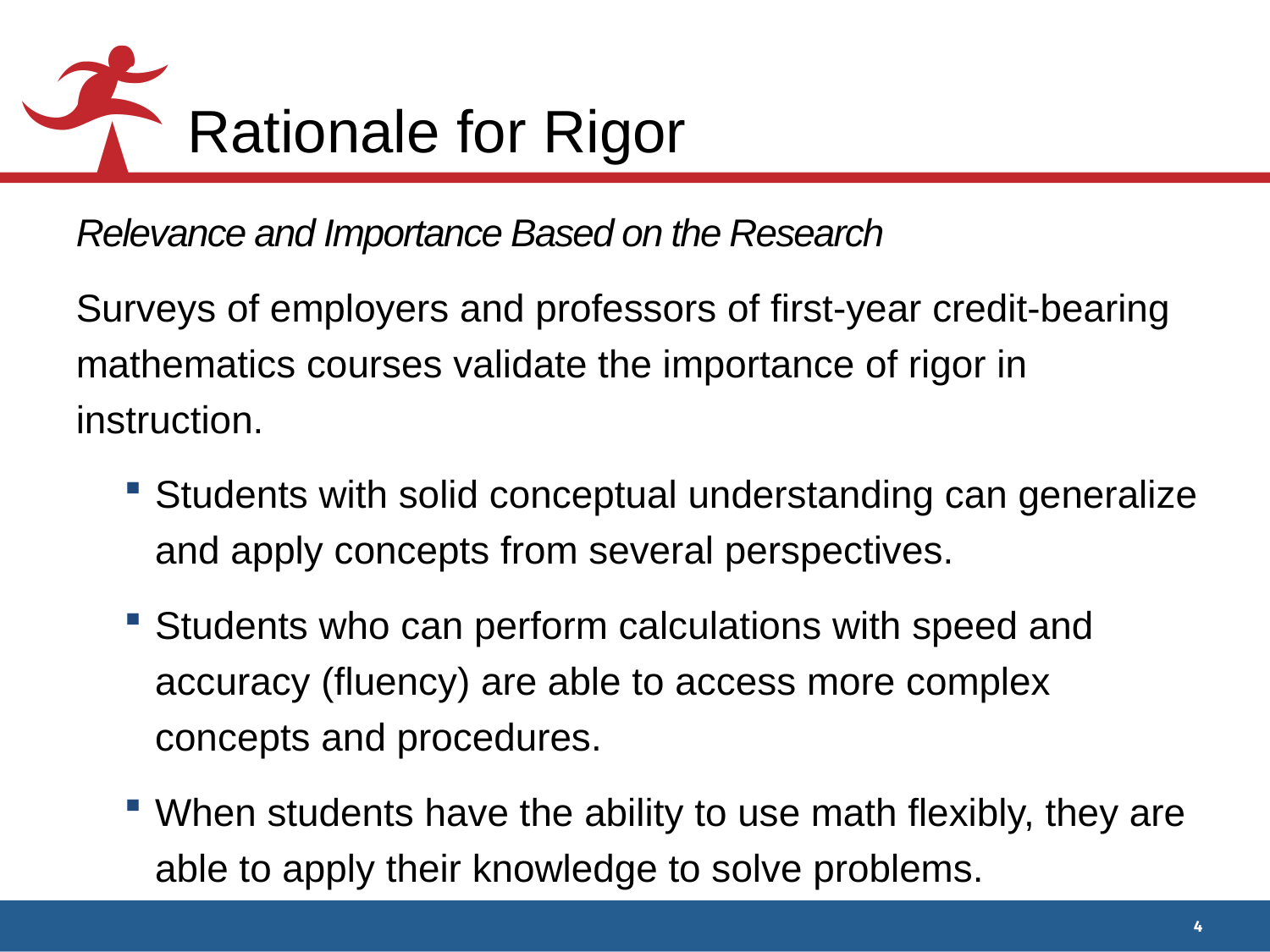

# Rationale for Rigor
Relevance and Importance Based on the Research
Surveys of employers and professors of first-year credit-bearing mathematics courses validate the importance of rigor in instruction.
Students with solid conceptual understanding can generalize and apply concepts from several perspectives.
Students who can perform calculations with speed and accuracy (fluency) are able to access more complex concepts and procedures.
When students have the ability to use math flexibly, they are able to apply their knowledge to solve problems.